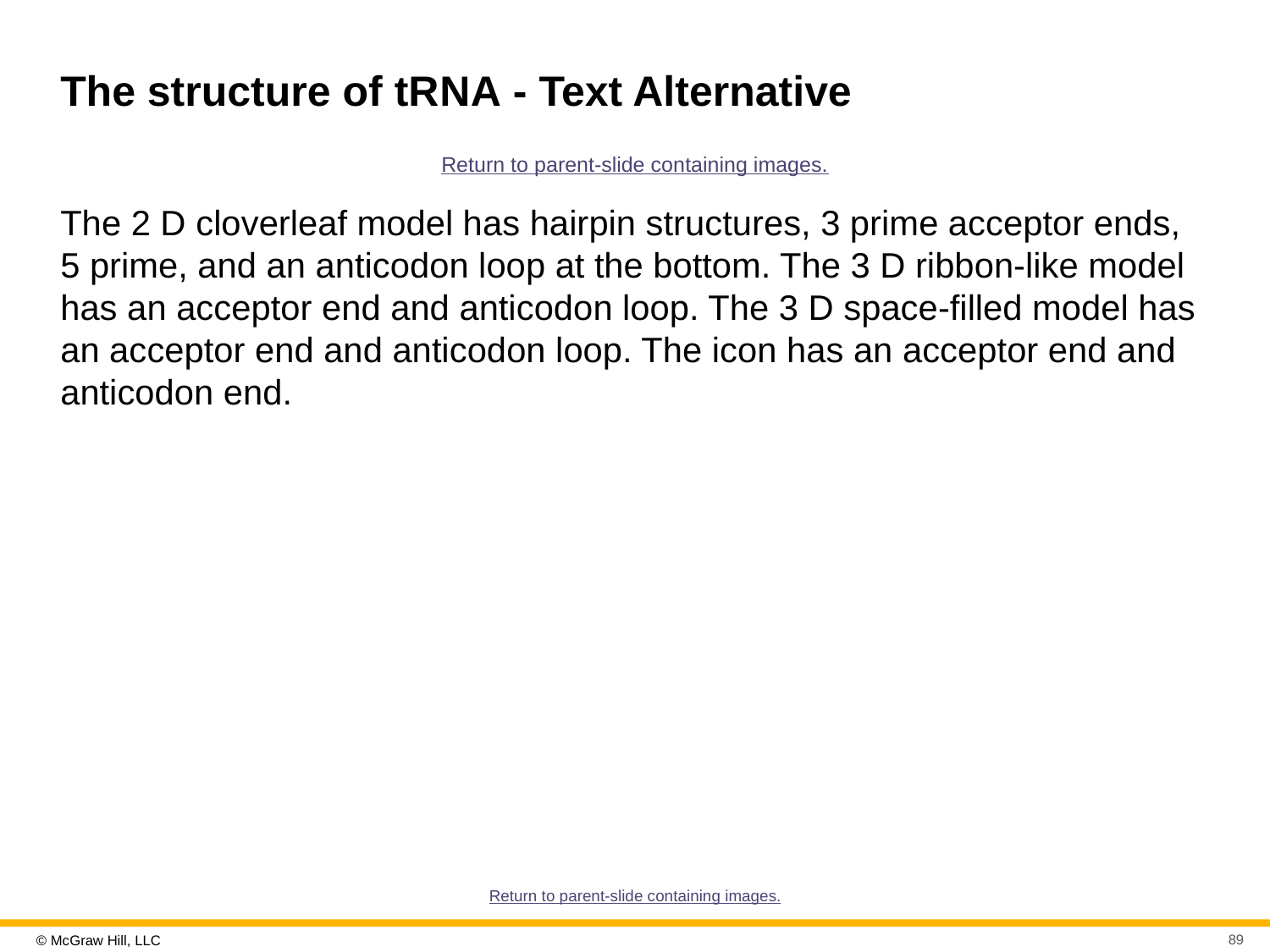

# The structure of tR N A - Text Alternative
Return to parent-slide containing images.
The 2 D cloverleaf model has hairpin structures, 3 prime acceptor ends, 5 prime, and an anticodon loop at the bottom. The 3 D ribbon-like model has an acceptor end and anticodon loop. The 3 D space-filled model has an acceptor end and anticodon loop. The icon has an acceptor end and anticodon end.
Return to parent-slide containing images.
89